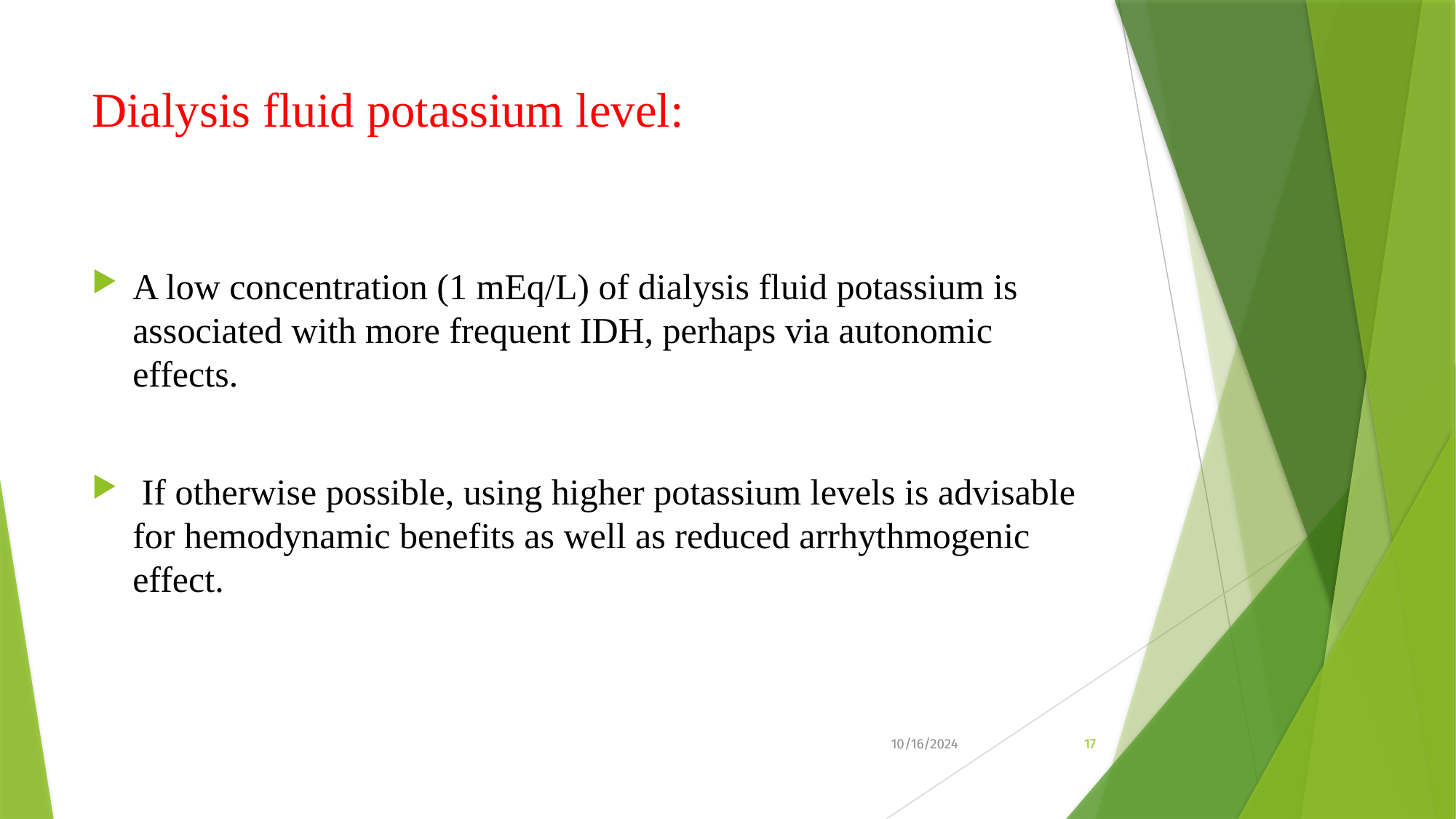

# Dialysis fluid potassium level:
A low concentration (1 mEq/L) of dialysis fluid potassium is associated with more frequent IDH, perhaps via autonomic effects.

 If otherwise possible, using higher potassium levels is advisable for hemodynamic benefits as well as reduced arrhythmogenic effect.
10/16/2024
17